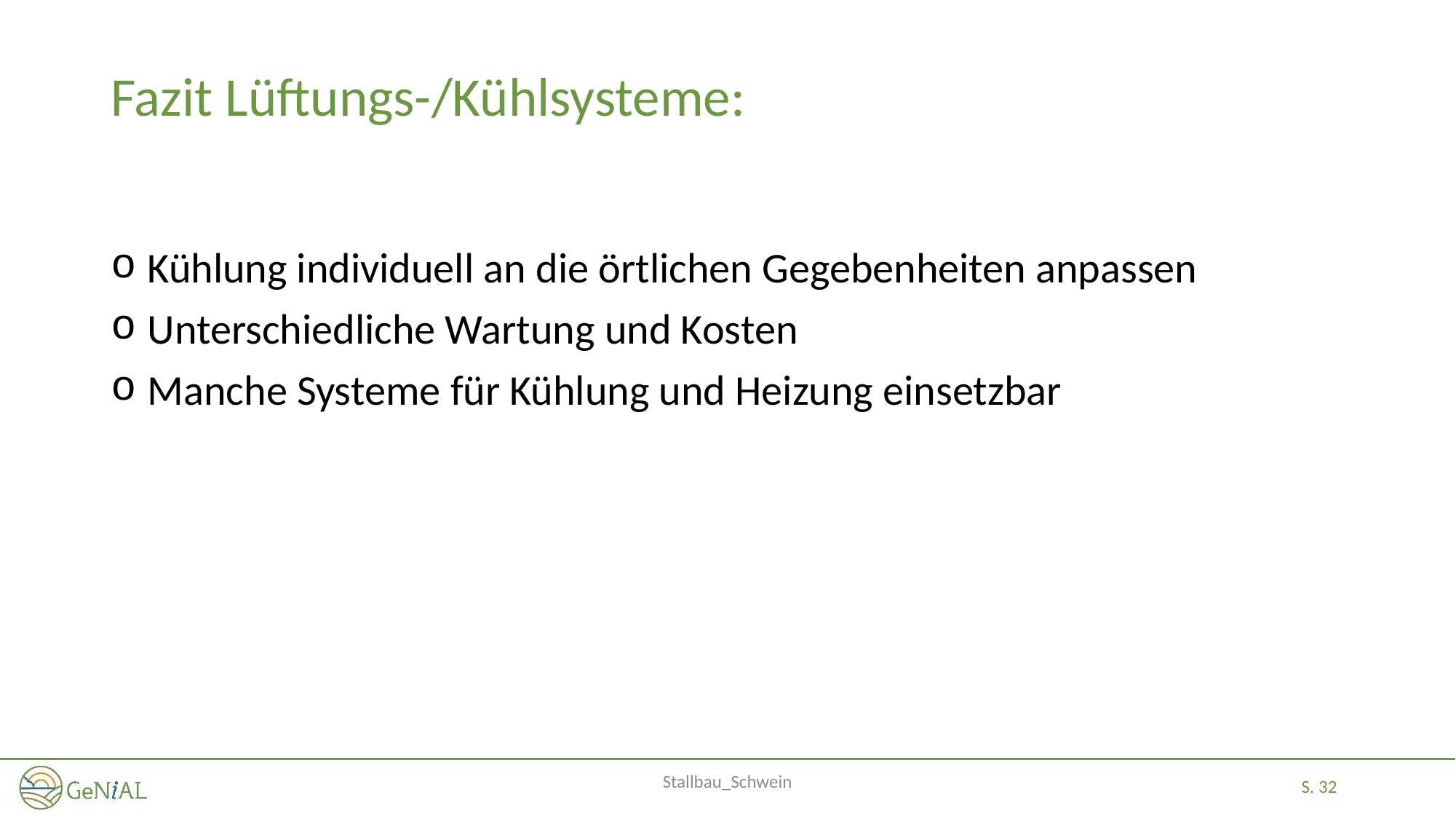

# Fazit Lüftungs-/Kühlsysteme:

 Kühlung individuell an die örtlichen Gegebenheiten anpassen
 Unterschiedliche Wartung und Kosten
 Manche Systeme für Kühlung und Heizung einsetzbar

Stallbau_Schwein